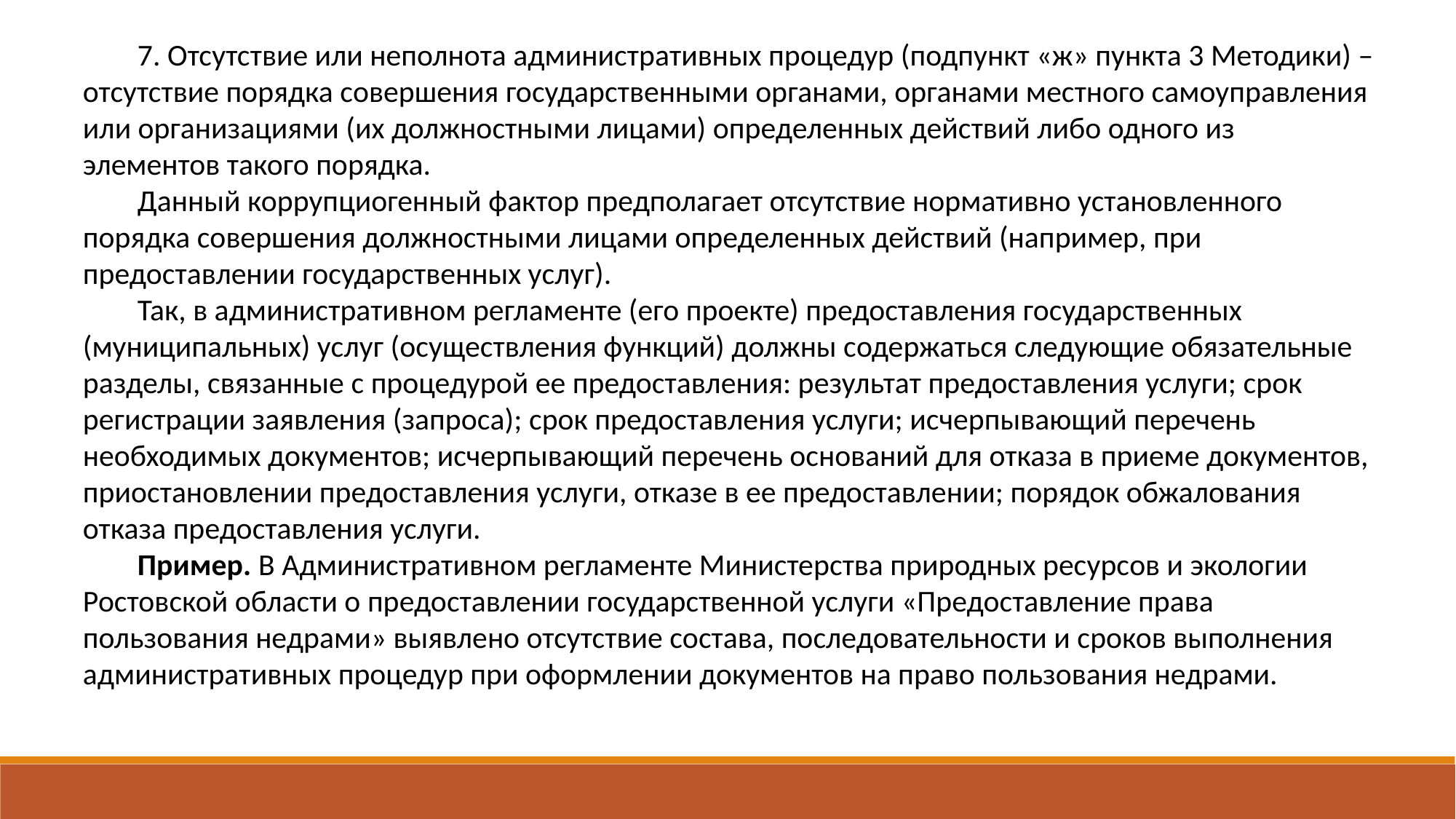

7. Отсутствие или неполнота административных процедур (подпункт «ж» пункта 3 Методики) – отсутствие порядка совершения государственными органами, органами местного самоуправления или организациями (их должностными лицами) определенных действий либо одного из элементов такого порядка.
Данный коррупциогенный фактор предполагает отсутствие нормативно установленного порядка совершения должностными лицами определенных действий (например, при предоставлении государственных услуг).
Так, в административном регламенте (его проекте) предоставления государственных (муниципальных) услуг (осуществления функций) должны содержаться следующие обязательные разделы, связанные с процедурой ее предоставления: результат предоставления услуги; срок регистрации заявления (запроса); срок предоставления услуги; исчерпывающий перечень необходимых документов; исчерпывающий перечень оснований для отказа в приеме документов, приостановлении предоставления услуги, отказе в ее предоставлении; порядок обжалования отказа предоставления услуги.
Пример. В Административном регламенте Министерства природных ресурсов и экологии Ростовской области о предоставлении государственной услуги «Предоставление права пользования недрами» выявлено отсутствие состава, последовательности и сроков выполнения административных процедур при оформлении документов на право пользования недрами.